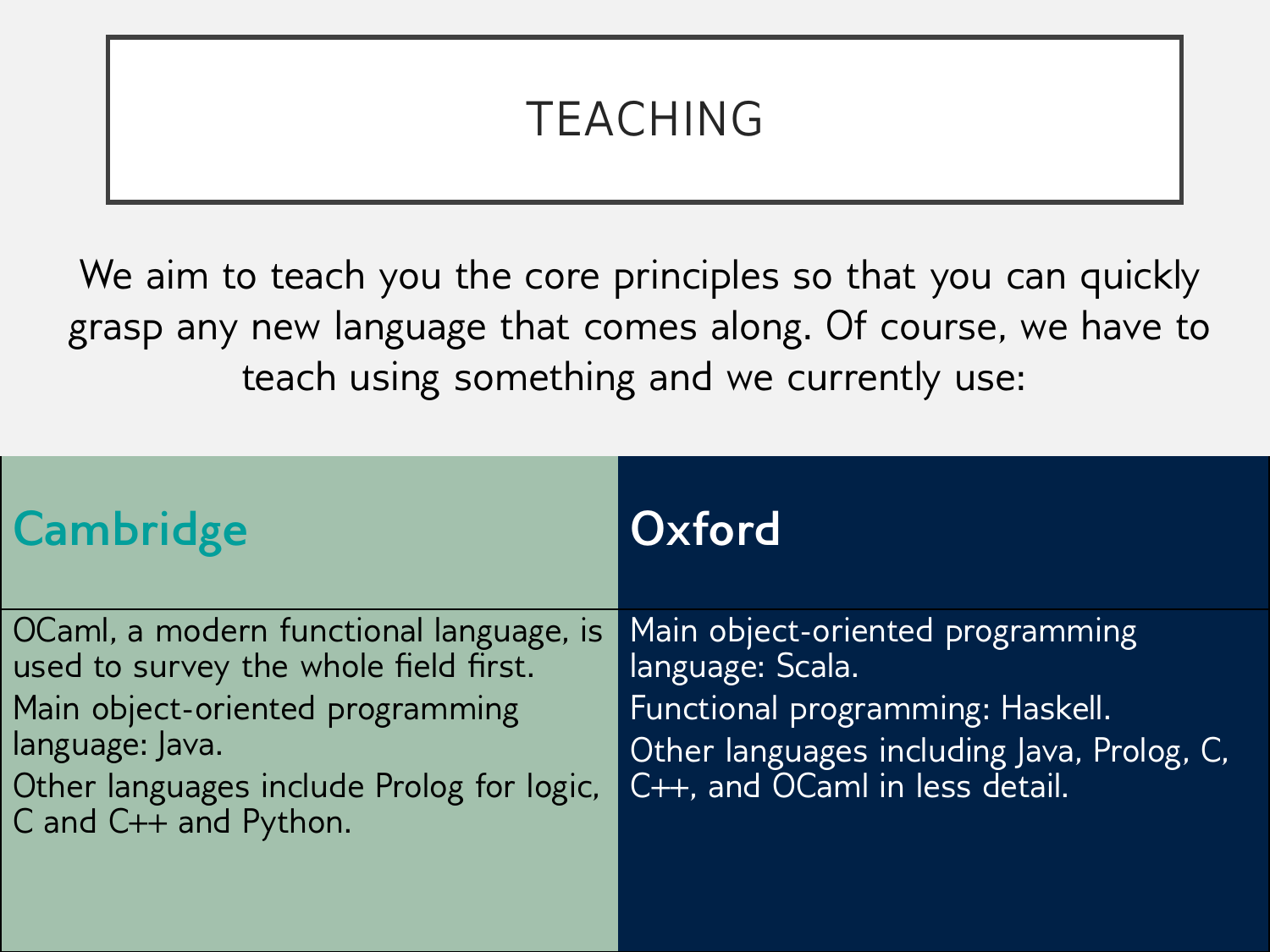

Teaching
We aim to teach you the core principles so that you can quickly grasp any new language that comes along. Of course, we have to teach using something and we currently use:

| Cambridge | Oxford |
| --- | --- |
| OCaml, a modern functional language, is used to survey the whole field first. Main object-oriented programming language: Java. Other languages include Prolog for logic, C and C++ and Python. | Main object-oriented programming language: Scala. Functional programming: Haskell. Other languages including Java, Prolog, C, C++, and OCaml in less detail. |